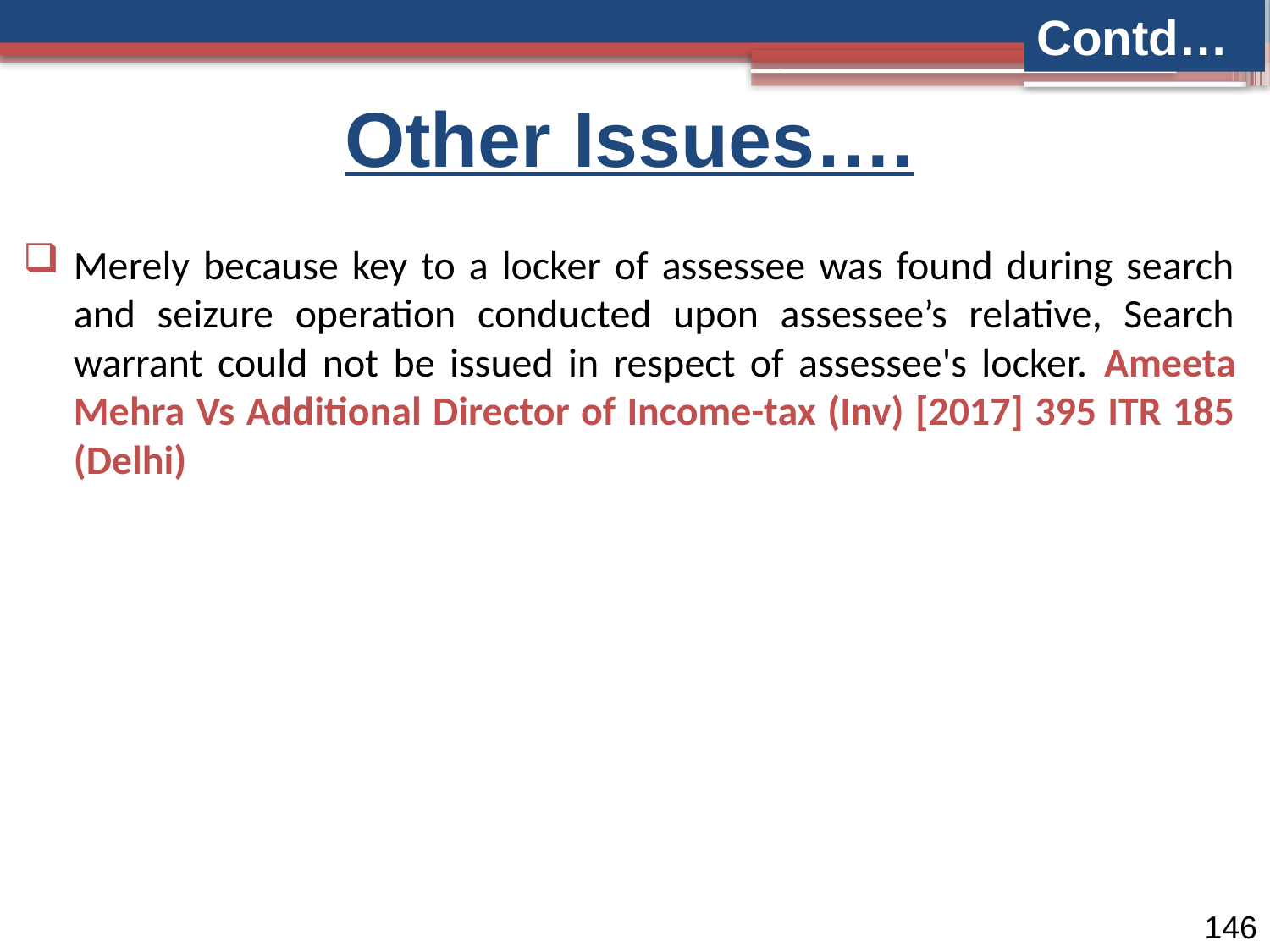

Contd…
Other Issues….
Merely because key to a locker of assessee was found during search and seizure operation conducted upon assessee’s relative, Search warrant could not be issued in respect of assessee's locker. Ameeta Mehra Vs Additional Director of Income-tax (Inv) [2017] 395 ITR 185 (Delhi)
146